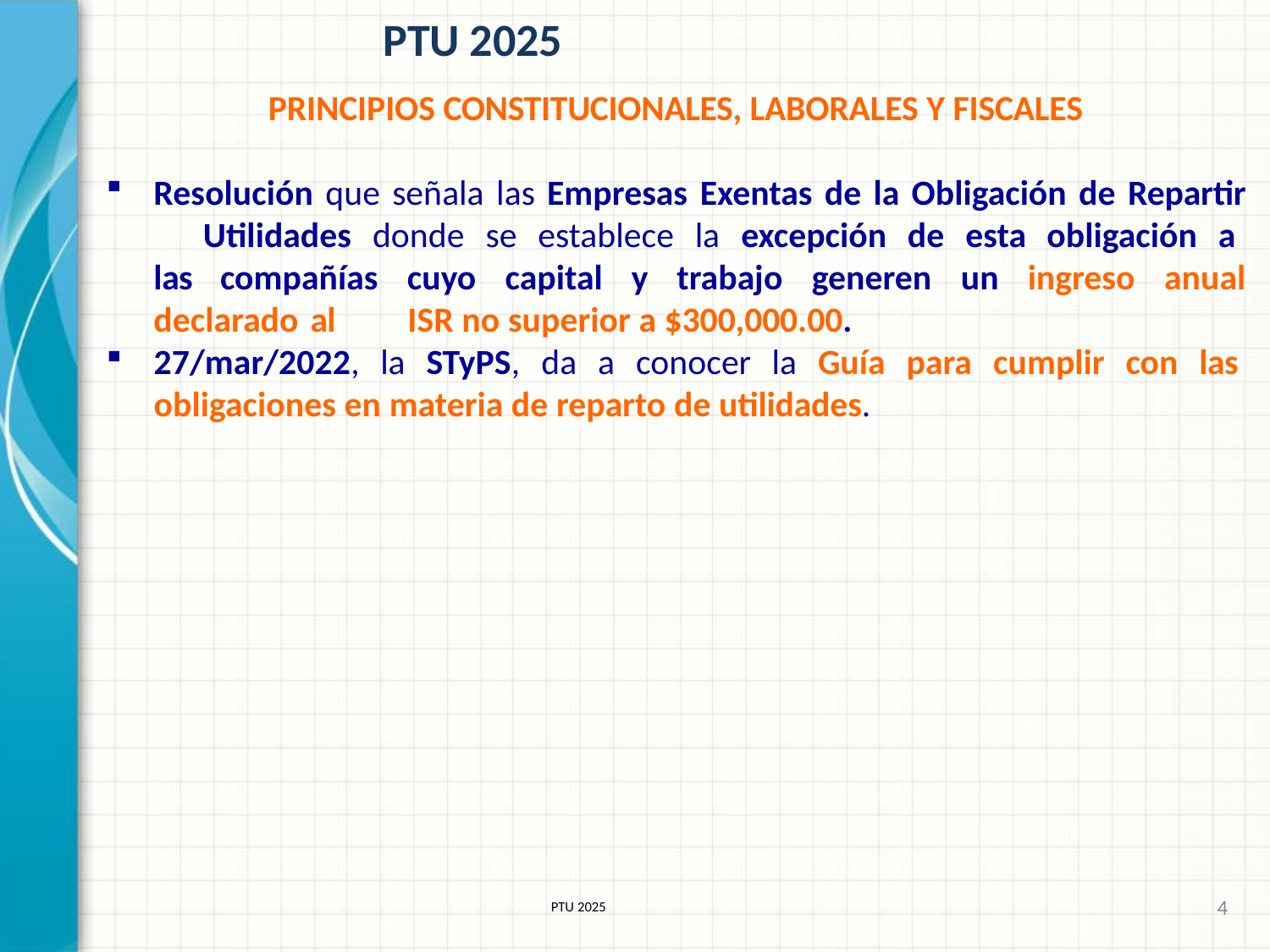

# PTU 2025
PRINCIPIOS CONSTITUCIONALES, LABORALES Y FISCALES
Resolución que señala las Empresas Exentas de la Obligación de Repartir 	Utilidades  donde  se  establece  la  excepción  de  esta  obligación  a  las 	compañías cuyo capital y trabajo generen un ingreso anual declarado al 	ISR no superior a $300,000.00.
27/mar/2022,  la  STyPS,  da  a  conocer  la  Guía  para  cumplir  con  las
obligaciones en materia de reparto de utilidades.
4
PTU 2025